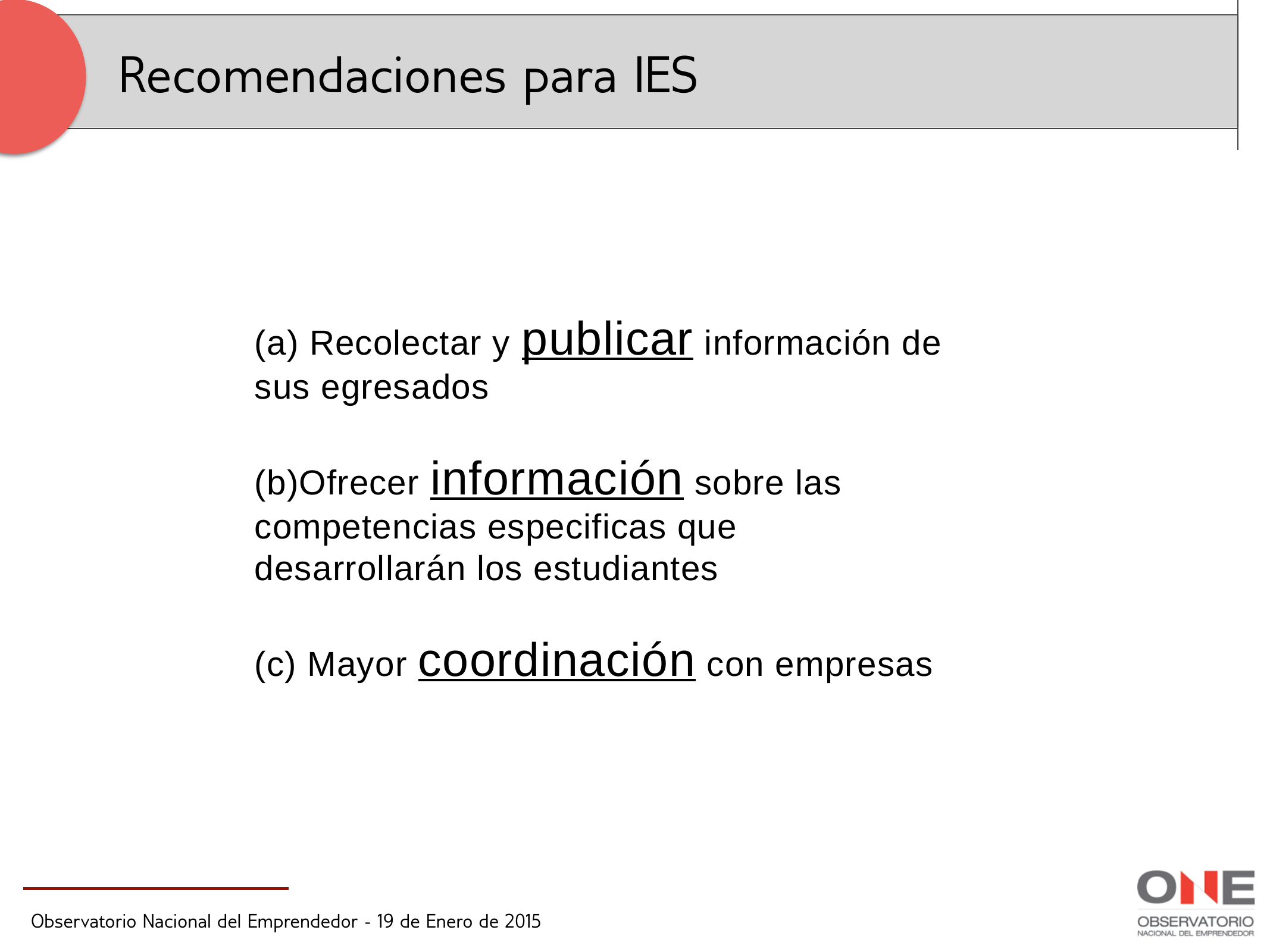

Recomendaciones para IES

(a) Recolectar y publicar información de sus egresados

(b)Ofrecer información sobre las competencias especificas que desarrollarán los estudiantes

(c) Mayor coordinación con empresas